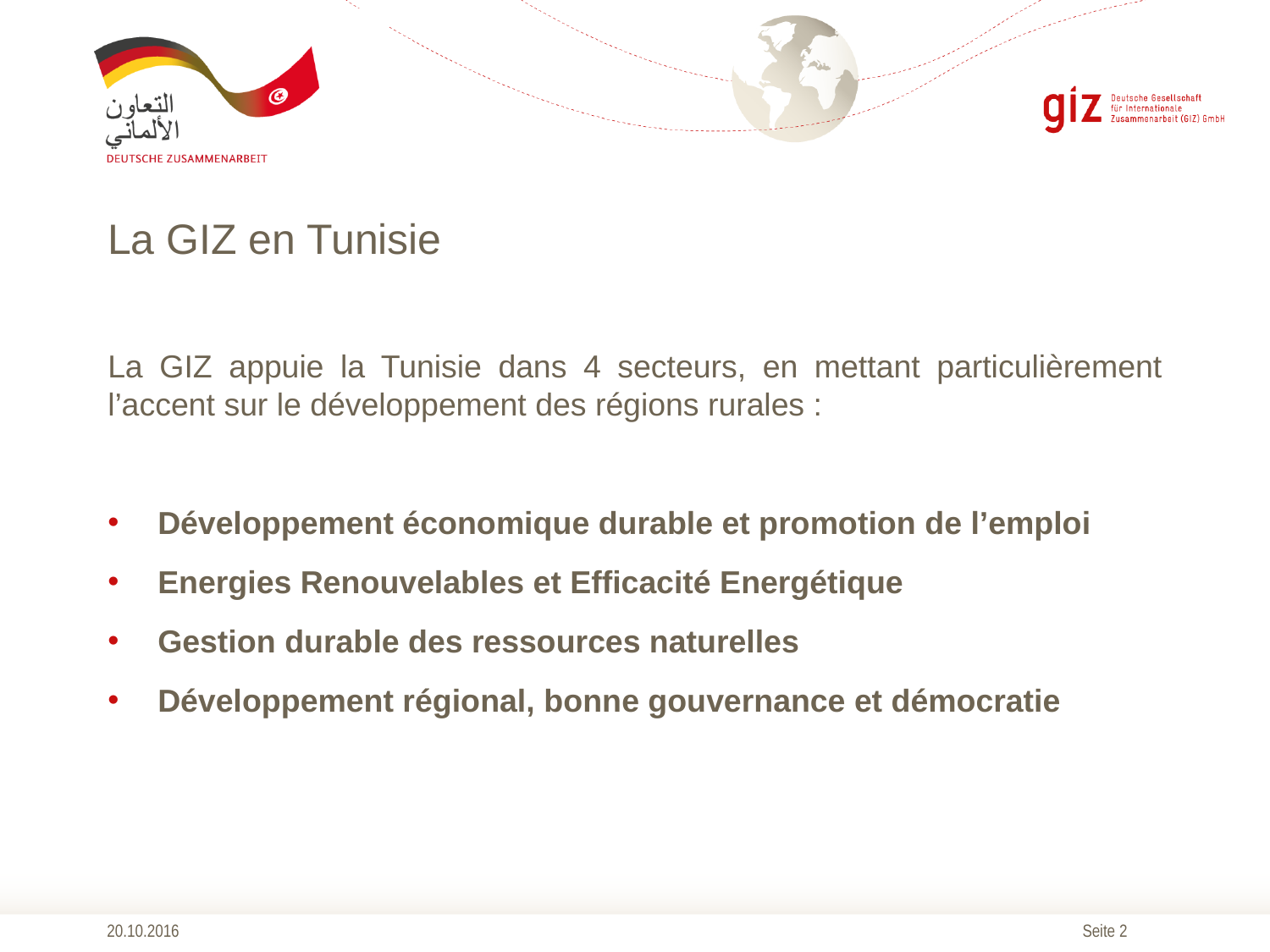

# La GIZ en Tunisie
La GIZ appuie la Tunisie dans 4 secteurs, en mettant particulièrement l’accent sur le développement des régions rurales :

Développement économique durable et promotion de l’emploi
Energies Renouvelables et Efficacité Energétique
Gestion durable des ressources naturelles
Développement régional, bonne gouvernance et démocratie
20.10.2016